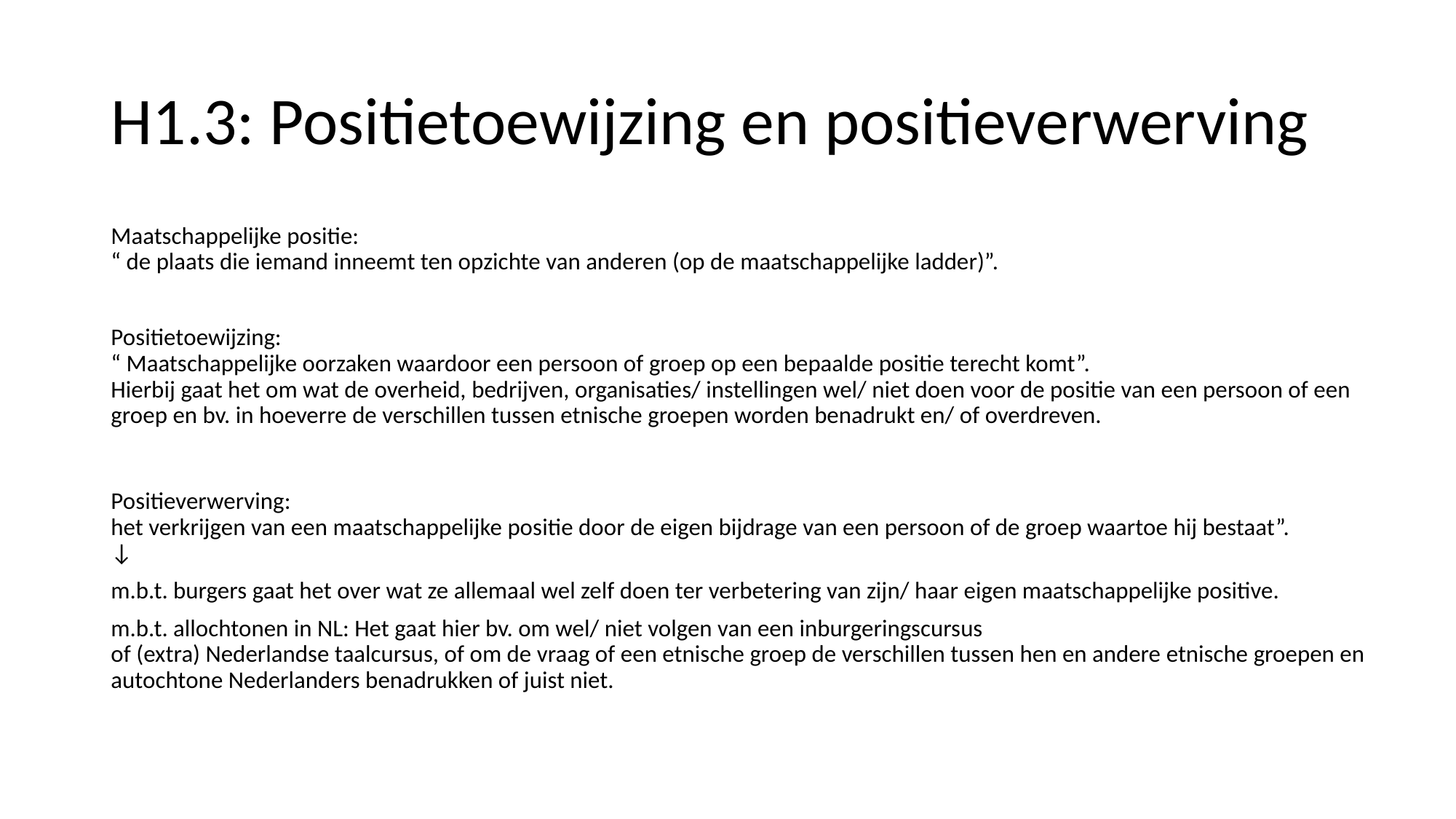

# H1.3: Positietoewijzing en positieverwerving
Maatschappelijke positie:
“ de plaats die iemand inneemt ten opzichte van anderen (op de maatschappelijke ladder)”.

Positietoewijzing:
“ Maatschappelijke oorzaken waardoor een persoon of groep op een bepaalde positie terecht komt”.
Hierbij gaat het om wat de overheid, bedrijven, organisaties/ instellingen wel/ niet doen voor de positie van een persoon of een groep en bv. in hoeverre de verschillen tussen etnische groepen worden benadrukt en/ of overdreven.

Positieverwerving:
het verkrijgen van een maatschappelijke positie door de eigen bijdrage van een persoon of de groep waartoe hij bestaat”.
↓
m.b.t. burgers gaat het over wat ze allemaal wel zelf doen ter verbetering van zijn/ haar eigen maatschappelijke positive.
m.b.t. allochtonen in NL: Het gaat hier bv. om wel/ niet volgen van een inburgeringscursus
of (extra) Nederlandse taalcursus, of om de vraag of een etnische groep de verschillen tussen hen en andere etnische groepen en autochtone Nederlanders benadrukken of juist niet.